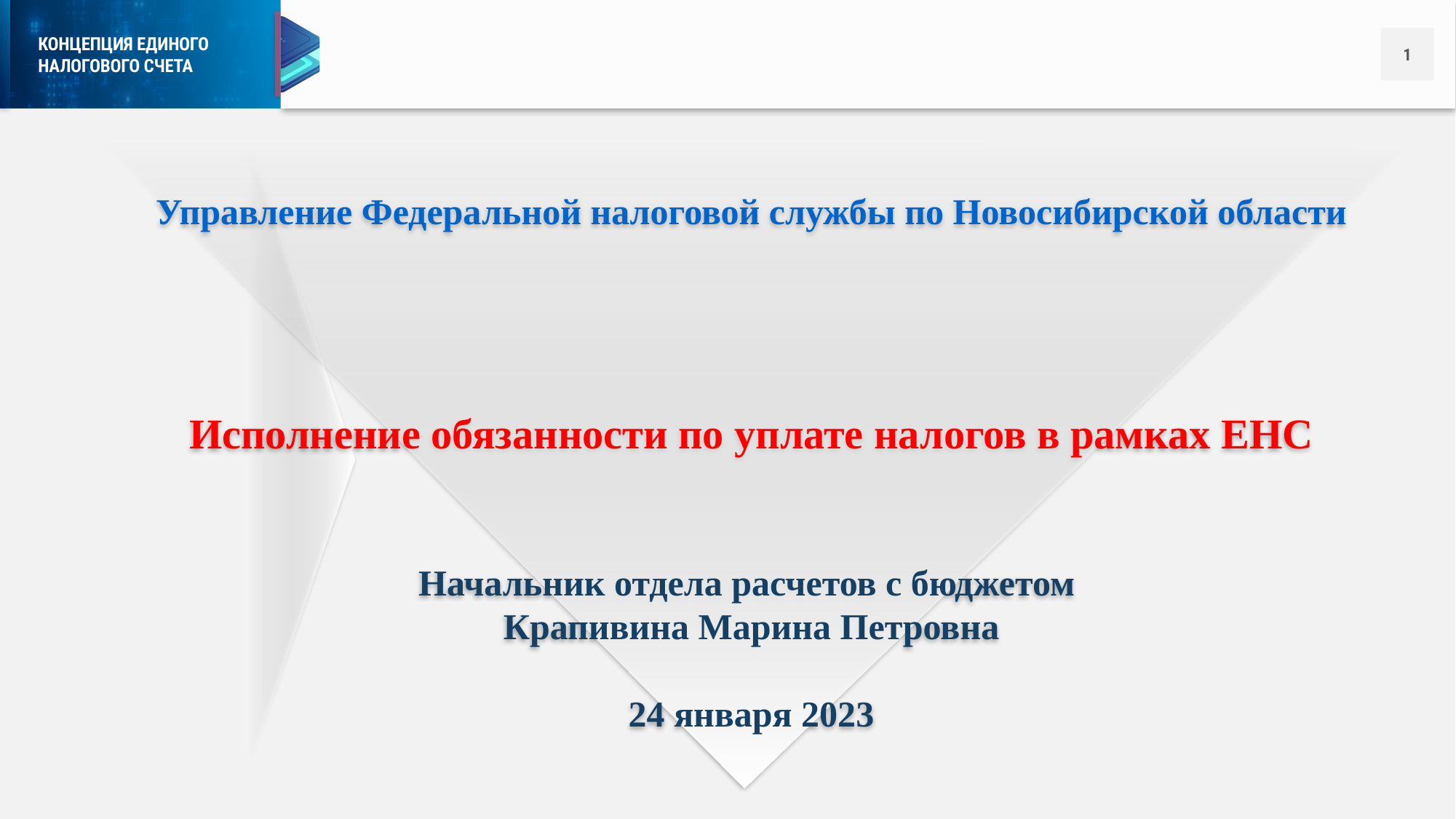

Управление Федеральной налоговой службы по Новосибирской области

Исполнение обязанности по уплате налогов в рамках ЕНС

Начальник отдела расчетов с бюджетом
Крапивина Марина Петровна

24 января 2023